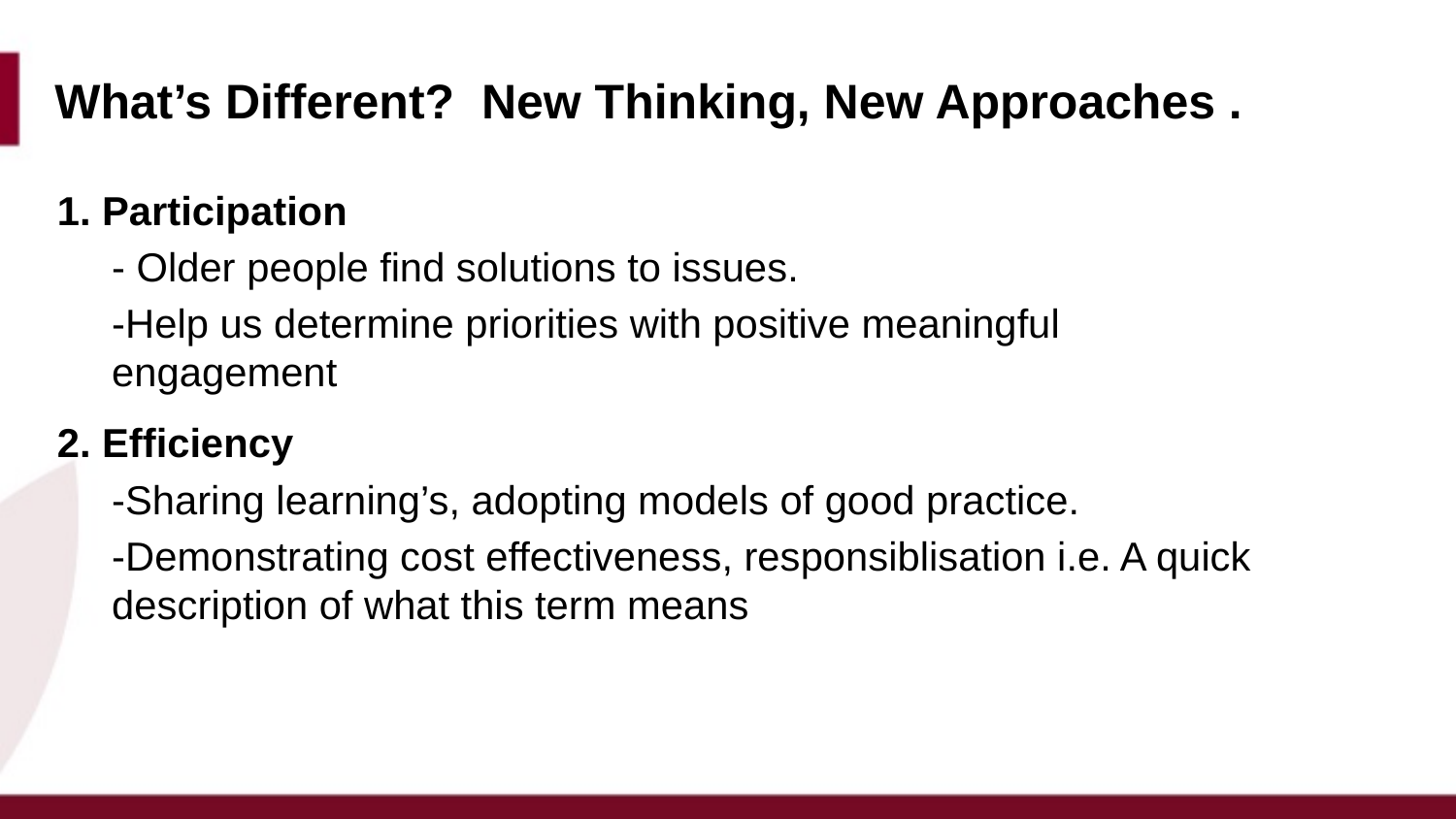

# What’s Different?  New Thinking, New Approaches .
1. Participation
	- Older people find solutions to issues.
	-Help us determine priorities with positive meaningful engagement

2. Efficiency
	-Sharing learning’s, adopting models of good practice.
	-Demonstrating cost effectiveness, responsiblisation i.e. A quick description of what this term means